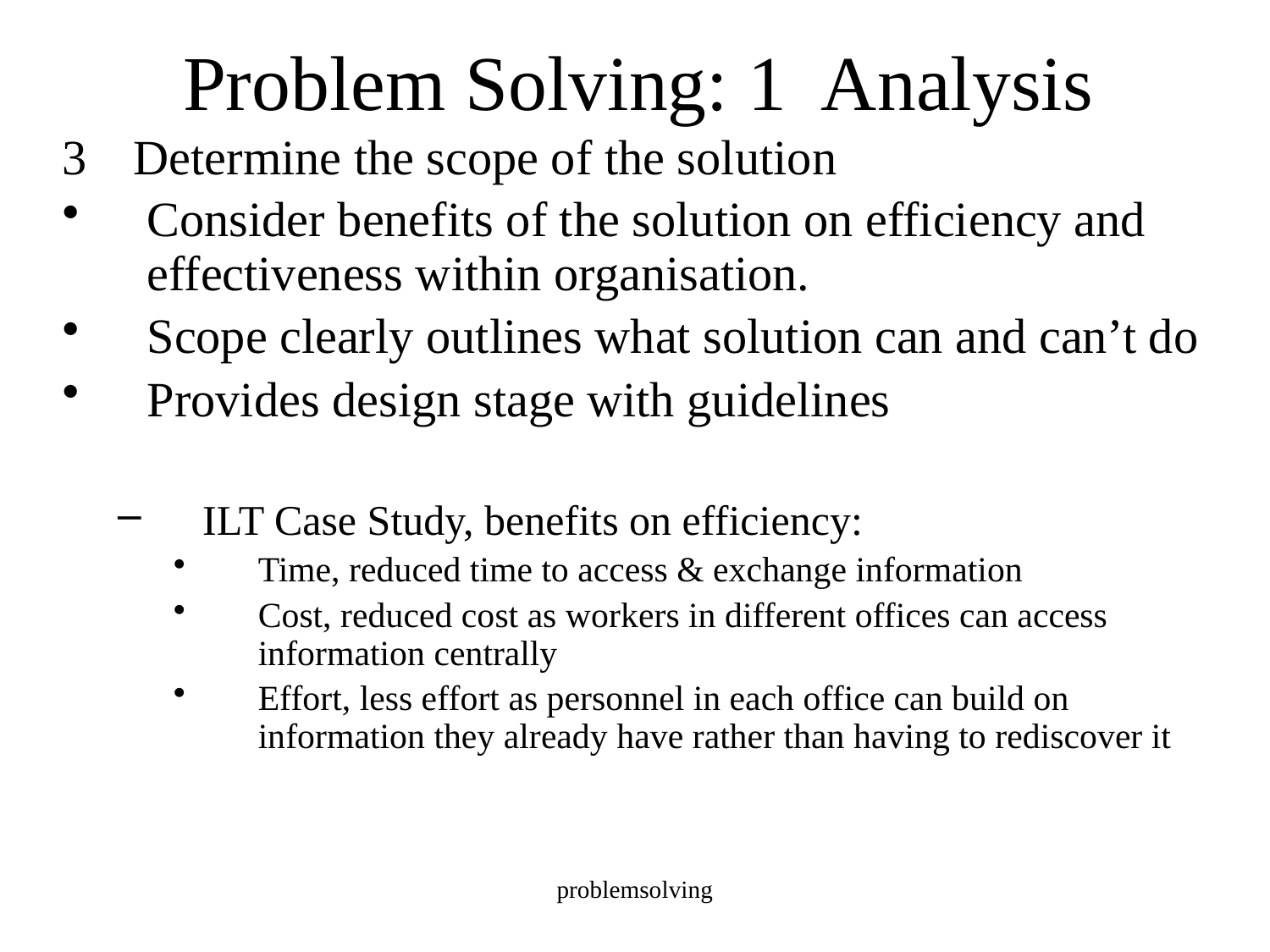

# Problem Solving: 1  Analysis
3	Determine the scope of the solution
Consider benefits of the solution on efficiency and effectiveness within organisation.
Scope clearly outlines what solution can and can’t do
Provides design stage with guidelines

ILT Case Study, benefits on efficiency:
Time, reduced time to access & exchange information
Cost, reduced cost as workers in different offices can access information centrally
Effort, less effort as personnel in each office can build on information they already have rather than having to rediscover it

problemsolving